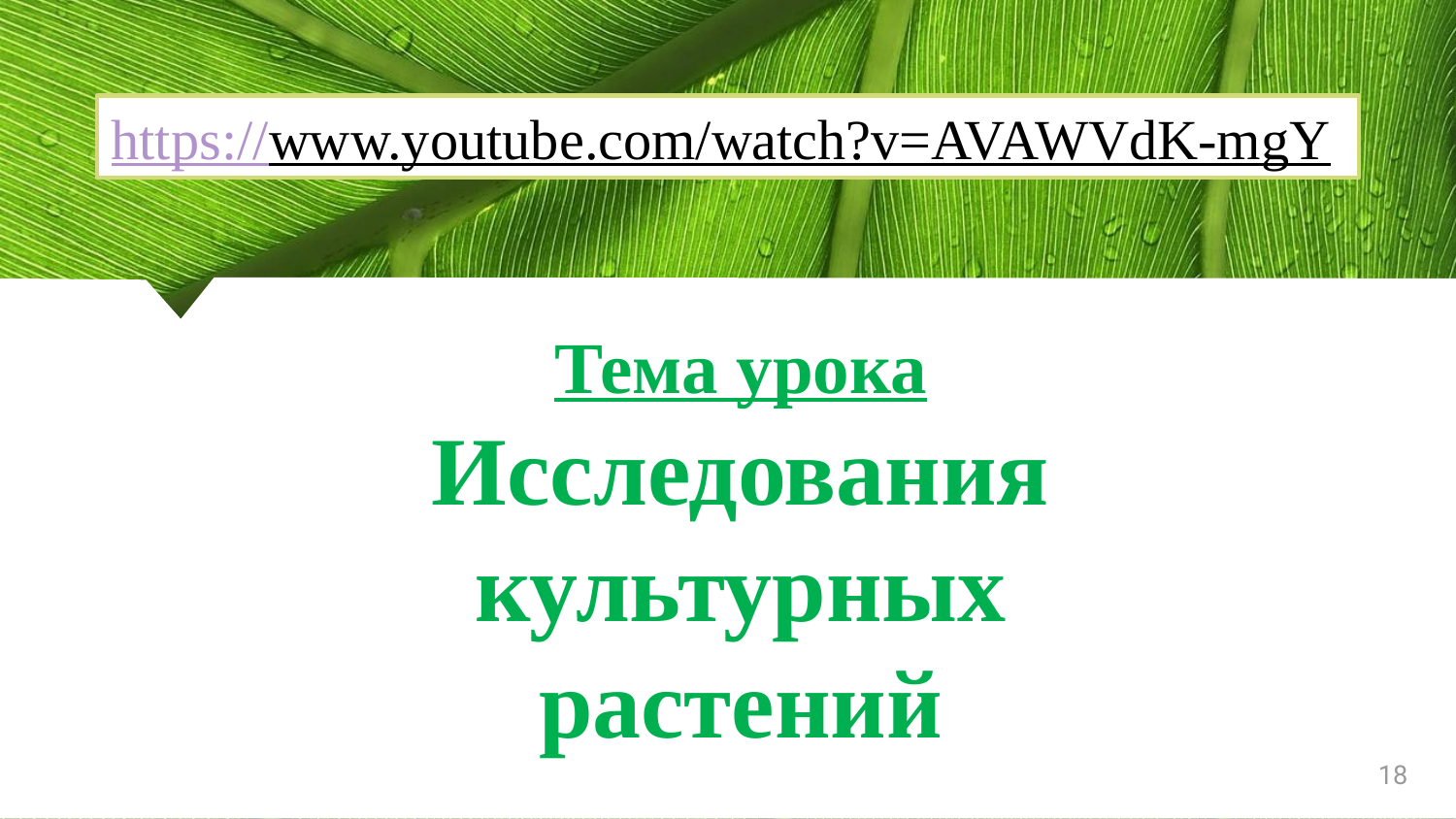

https://www.youtube.com/watch?v=AVAWVdK-mgY
# Тема урока Исследования культурных растений
18